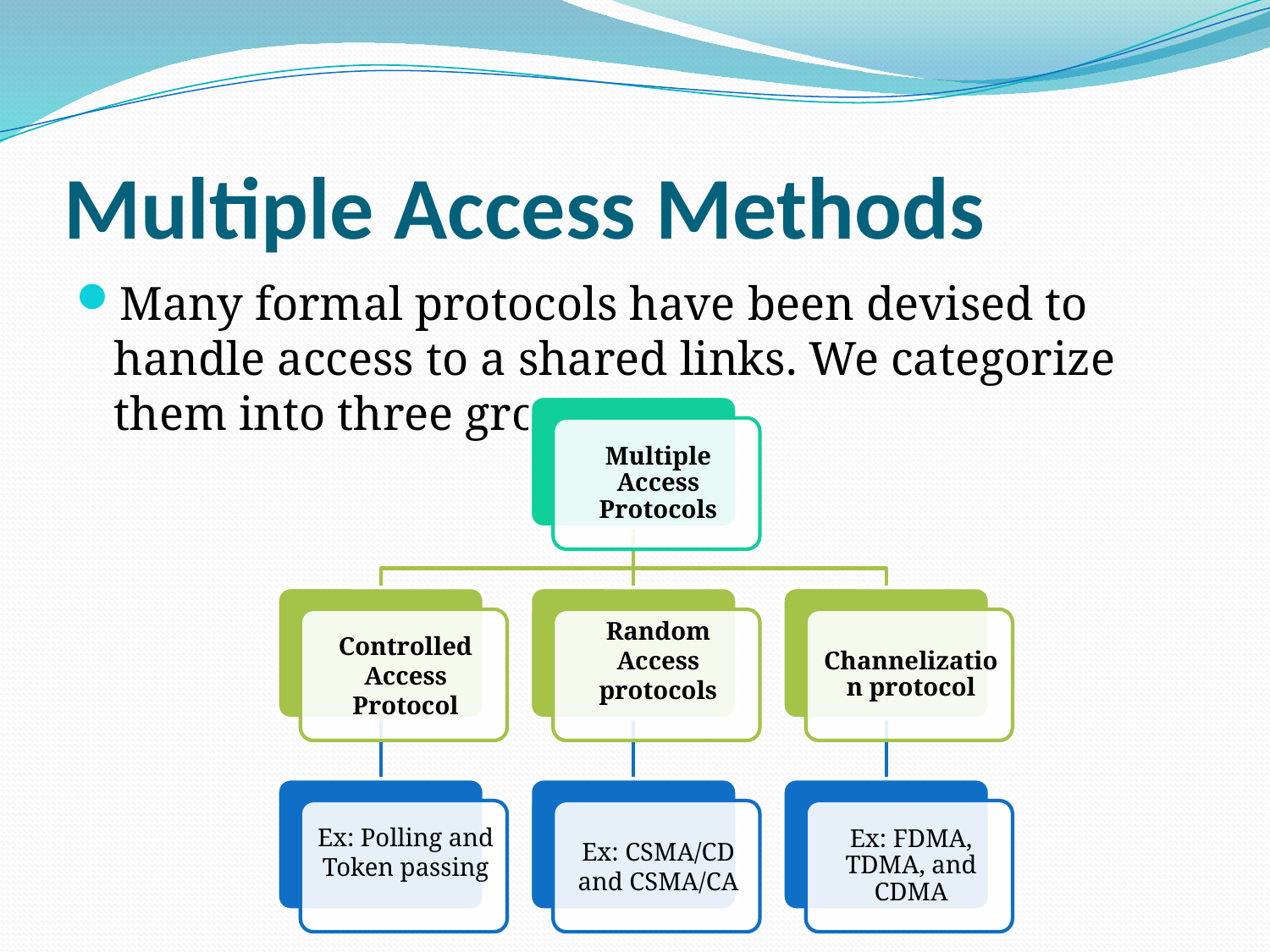

# Multiple Access Methods
Many formal protocols have been devised to handle access to a shared links. We categorize them into three groups.

Multiple Access Protocols
Controlled Access Protocol
Ex: Polling and Token passing

Random Access protocols

Ex: CSMA/CD and CSMA/CA
Channelization protocol
Ex: FDMA, TDMA, and CDMA